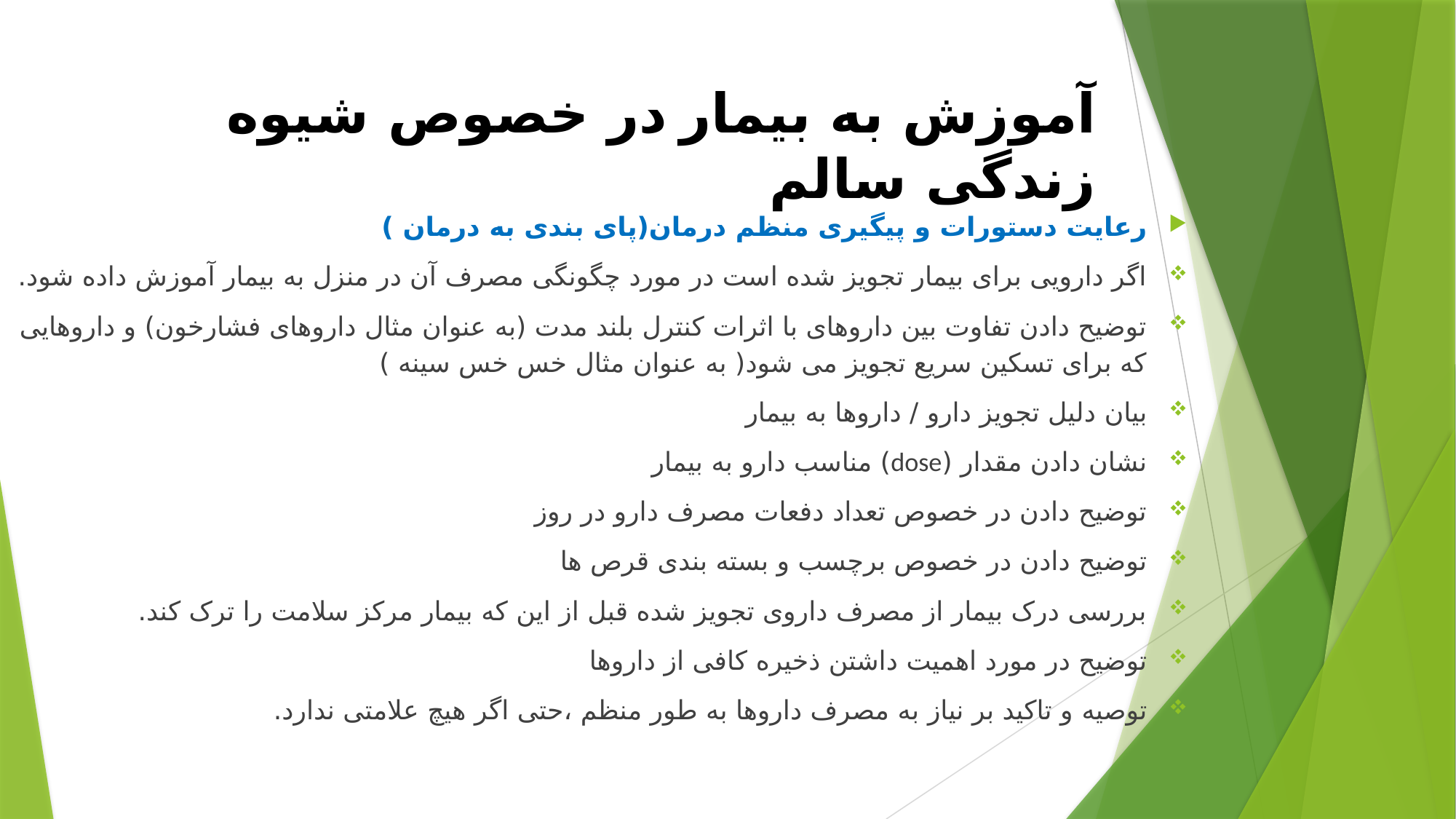

# آموزش به بیمار در خصوص شیوه زندگی سالم
رعايت دستورات و پیگیری منظم درمان(پای بندی به درمان )
اگر دارویی برای بیمار تجویز شده است در مورد چگونگی مصرف آن در منزل به بیمار آموزش داده شود.
توضیح دادن تفاوت بین داروهای با اثرات کنترل بلند مدت (به عنوان مثال داروهای فشارخون) و داروهایی که برای تسکین سریع تجویز می شود( به عنوان مثال خس خس سینه )
بیان دلیل تجویز دارو / داروها به بیمار
نشان دادن مقدار (dose) مناسب دارو به بیمار
توضیح دادن در خصوص تعداد دفعات مصرف دارو در روز
توضيح دادن در خصوص برچسب و بسته بندی قرص ها
بررسی درک بیمار از مصرف داروی تجویز شده قبل از این که بیمار مرکز سلامت را ترک کند.
توضیح در مورد اهمیت داشتن ذخیره کافی از داروها
توصيه و تاكيد بر نیاز به مصرف داروها به طور منظم ،حتی اگر هیچ علامتی ندارد.